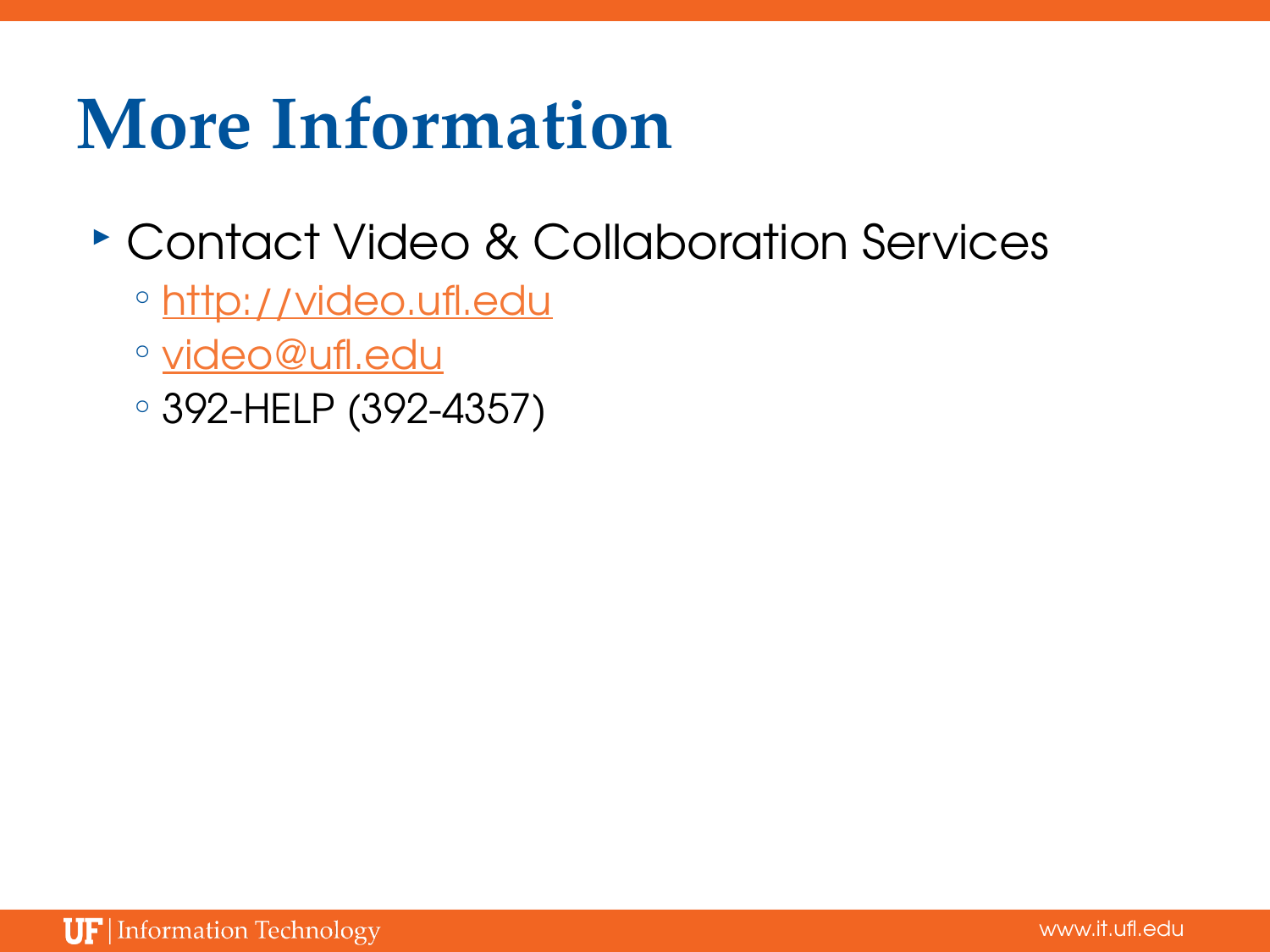

# More Information
Contact Video & Collaboration Services
http://video.ufl.edu
video@ufl.edu
392-HELP (392-4357)